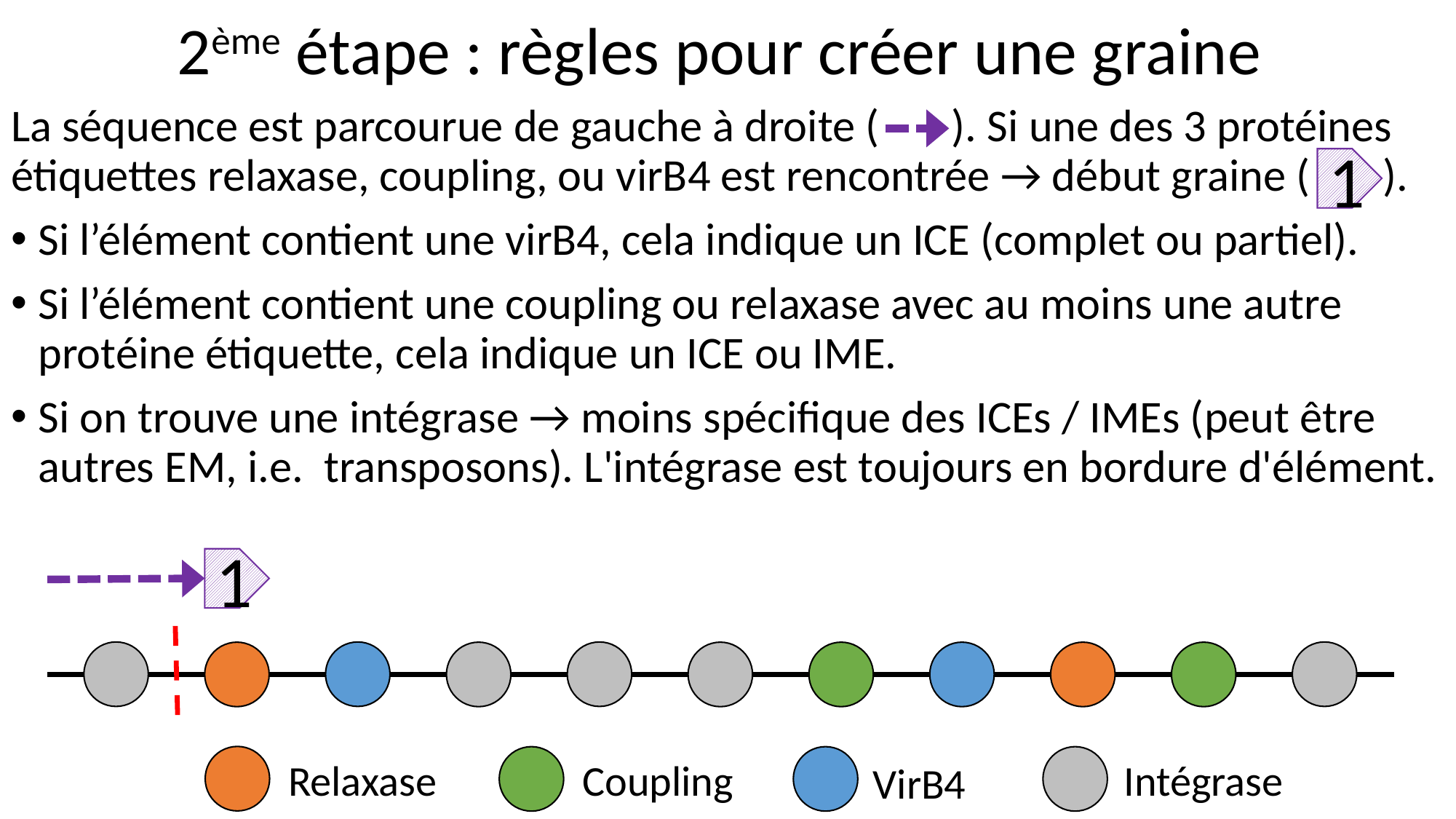

# 2ème étape : règles pour créer une graine
La séquence est parcourue de gauche à droite (       ). Si une des 3 protéines étiquettes relaxase, coupling, ou virB4 est rencontrée → début graine (       ).
Si l’élément contient une virB4, cela indique un ICE (complet ou partiel).
Si l’élément contient une coupling ou relaxase avec au moins une autre protéine étiquette, cela indique un ICE ou IME.
Si on trouve une intégrase → moins spécifique des ICEs / IMEs (peut être autres EM, i.e.  transposons). L'intégrase est toujours en bordure d'élément.
1
1

Relaxase
Coupling
Intégrase
VirB4